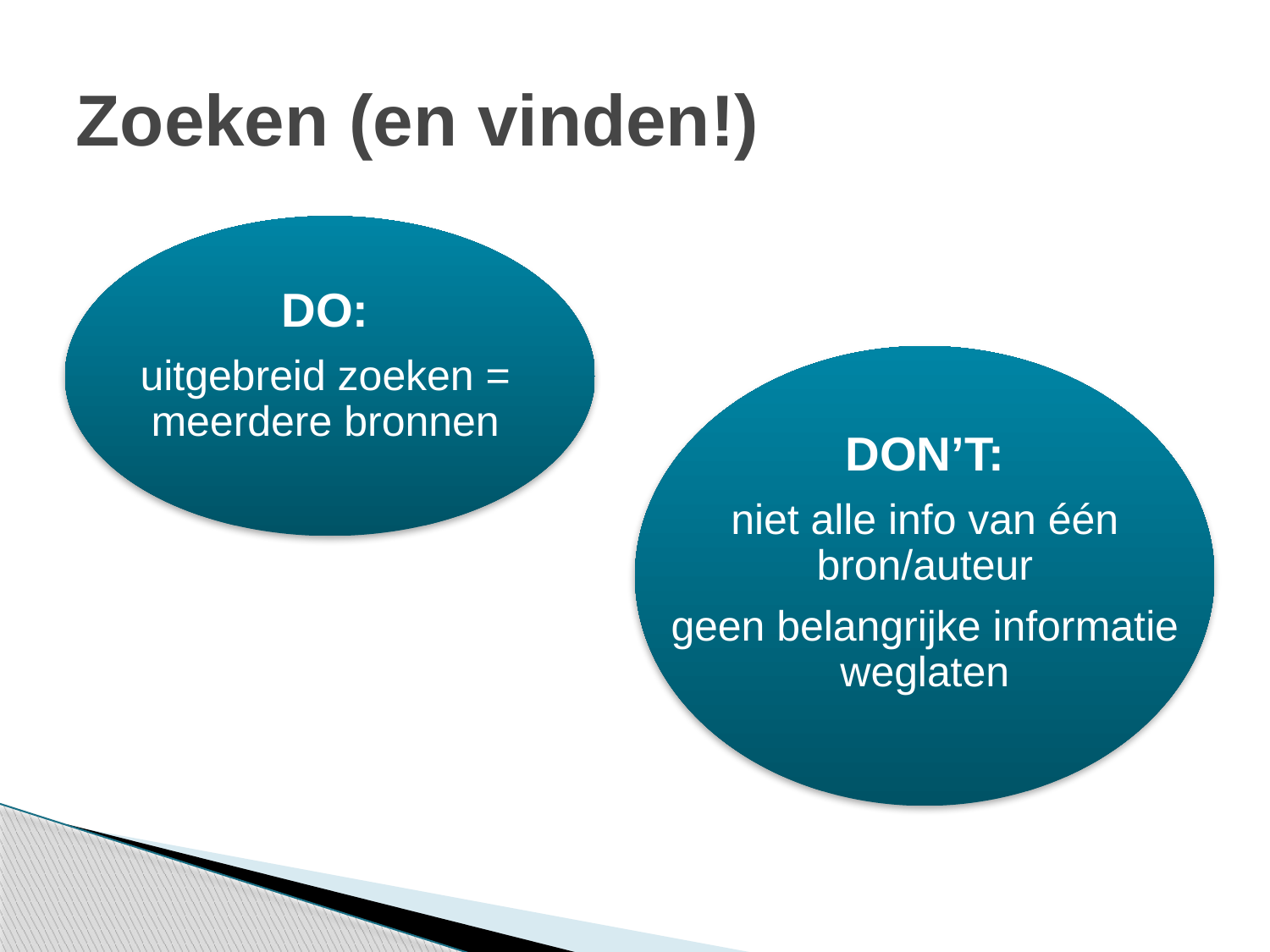

# Zoeken (en vinden!)

DO:
uitgebreid zoeken = meerdere bronnen

DON’T:
niet alle info van één bron/auteur
geen belangrijke informatie weglaten